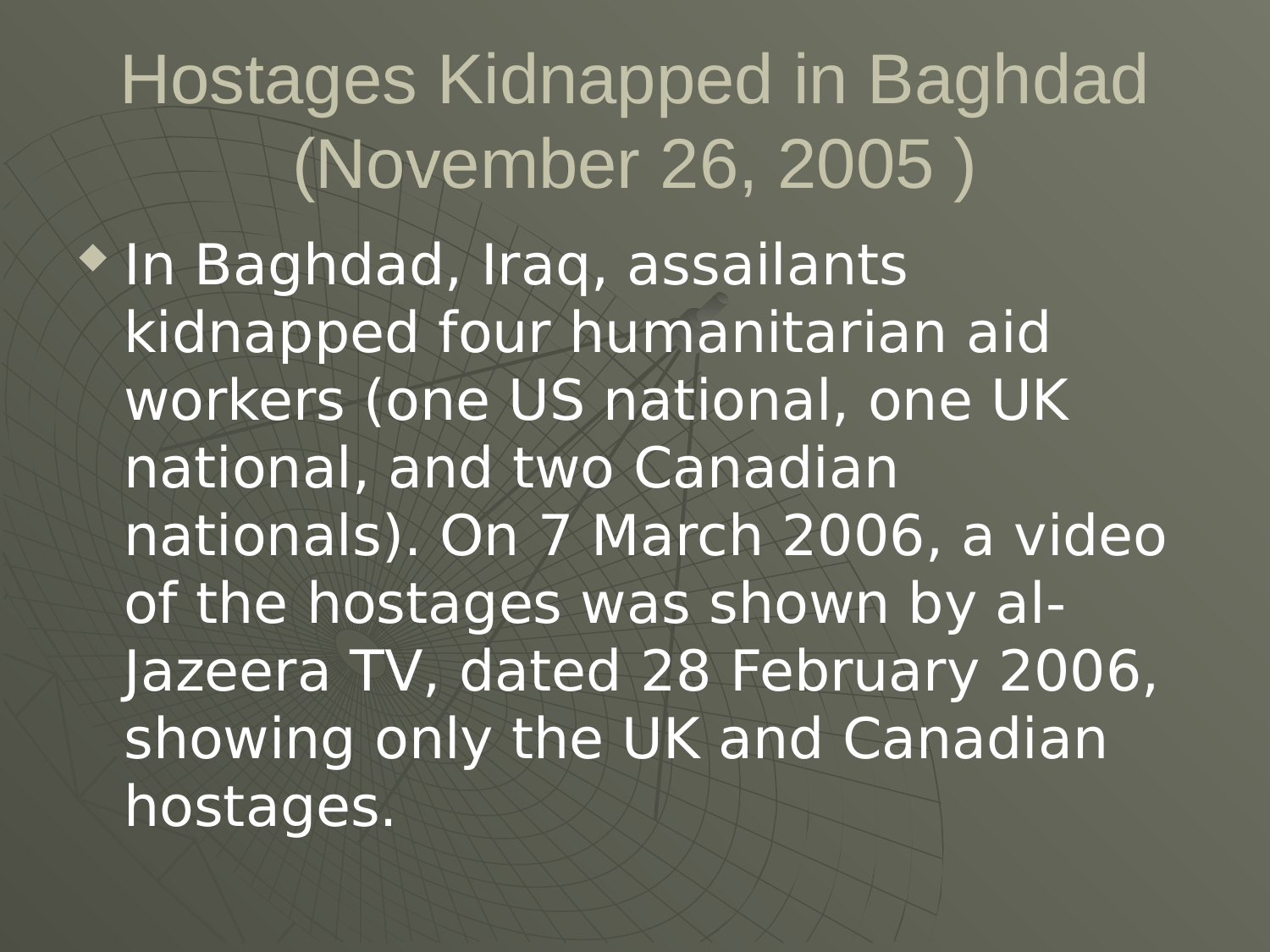

# Hostages Kidnapped in Baghdad (November 26, 2005 )
In Baghdad, Iraq, assailants kidnapped four humanitarian aid workers (one US national, one UK national, and two Canadian nationals). On 7 March 2006, a video of the hostages was shown by al-Jazeera TV, dated 28 February 2006, showing only the UK and Canadian hostages.